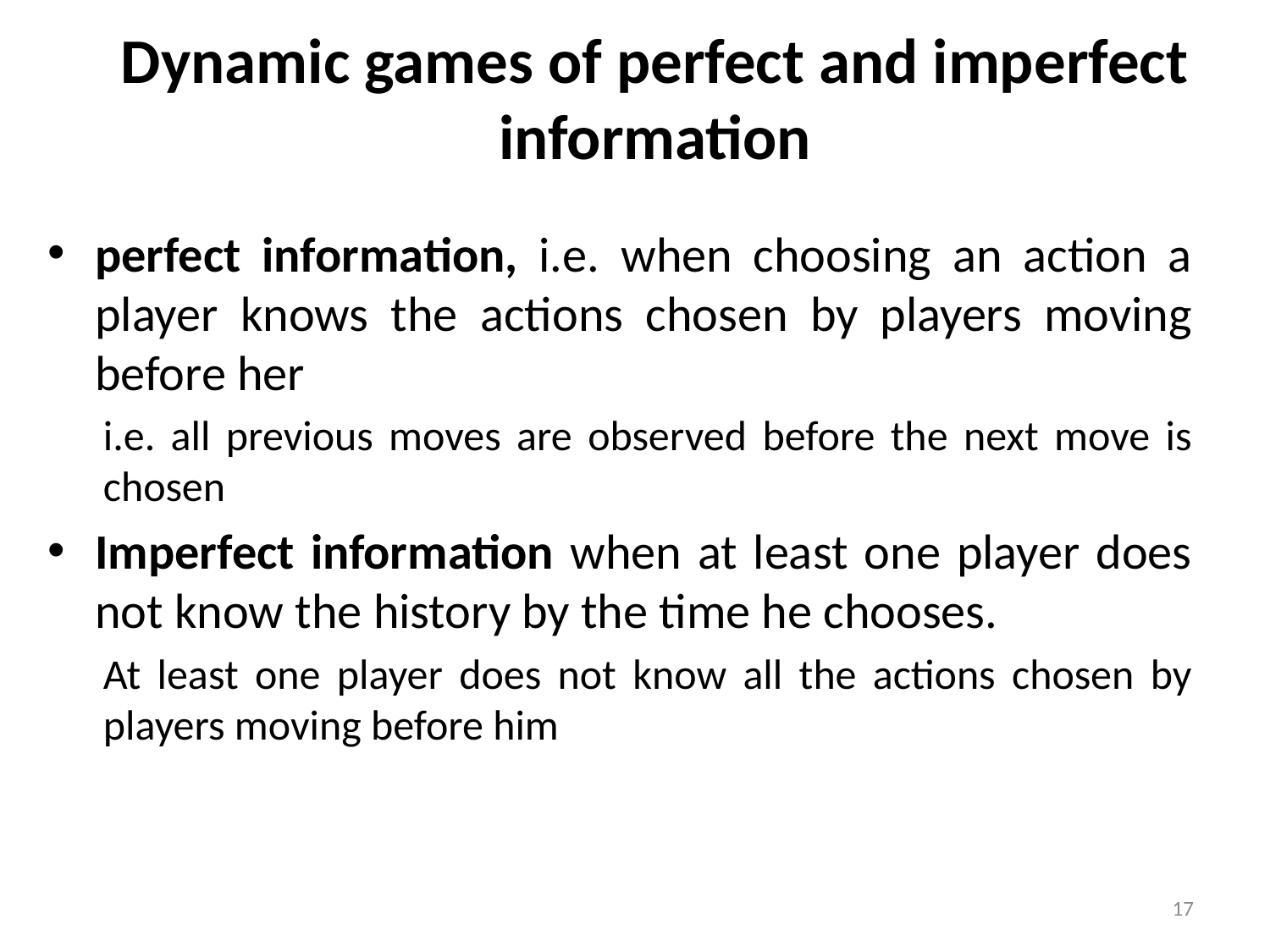

# Dynamic games of perfect and imperfect information
perfect information, i.e. when choosing an action a player knows the actions chosen by players moving before her
i.e. all previous moves are observed before the next move is chosen
Imperfect information when at least one player does not know the history by the time he chooses.
At least one player does not know all the actions chosen by players moving before him

17